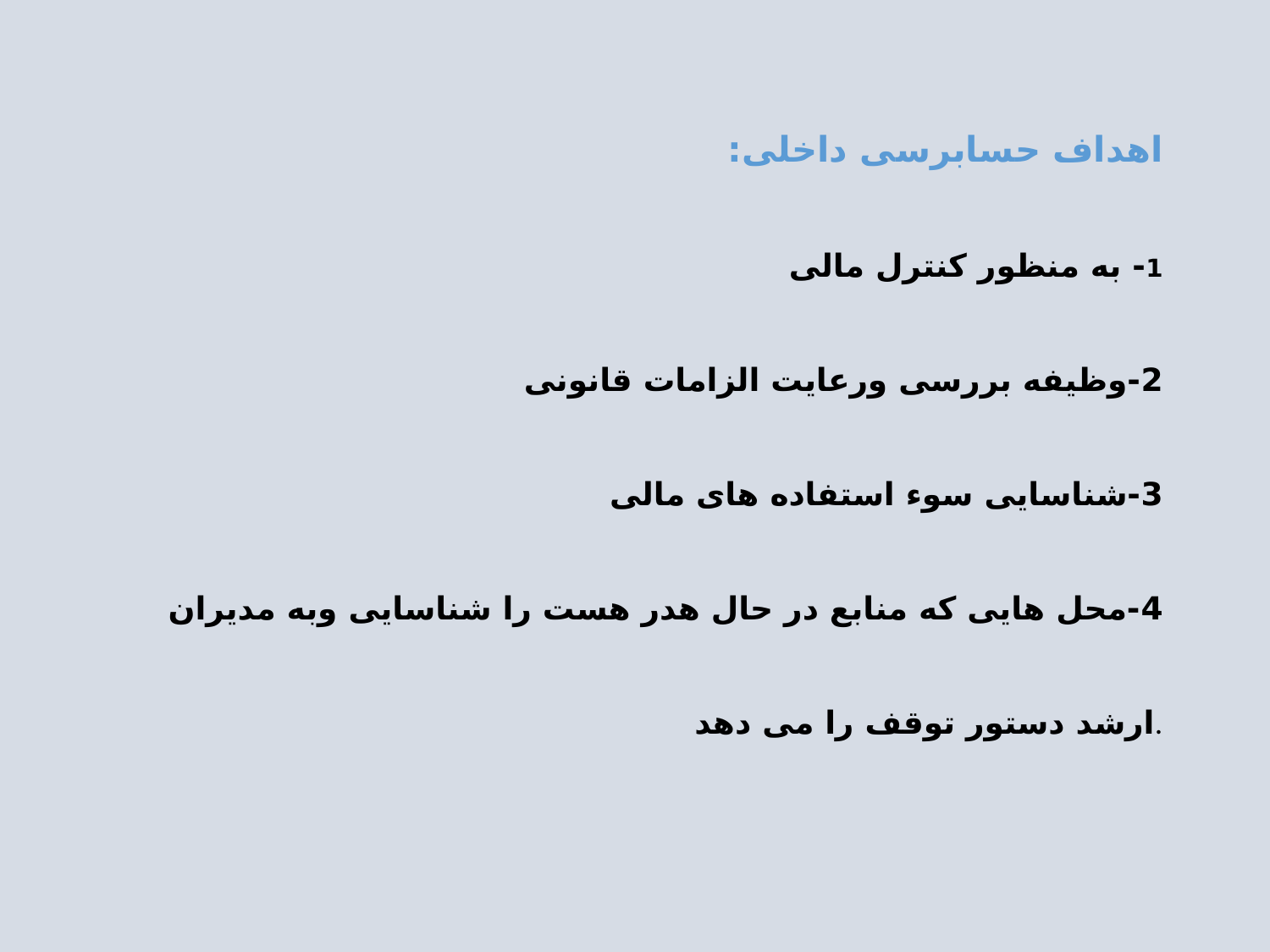

# اهداف حسابرسی داخلی: 1- به منظور کنترل مالی 2-وظیفه بررسی ورعایت الزامات قانونی 3-شناسایی سوء استفاده های مالی 4-محل هایی که منابع در حال هدر هست را شناسایی وبه مدیران ارشد دستور توقف را می دهد.